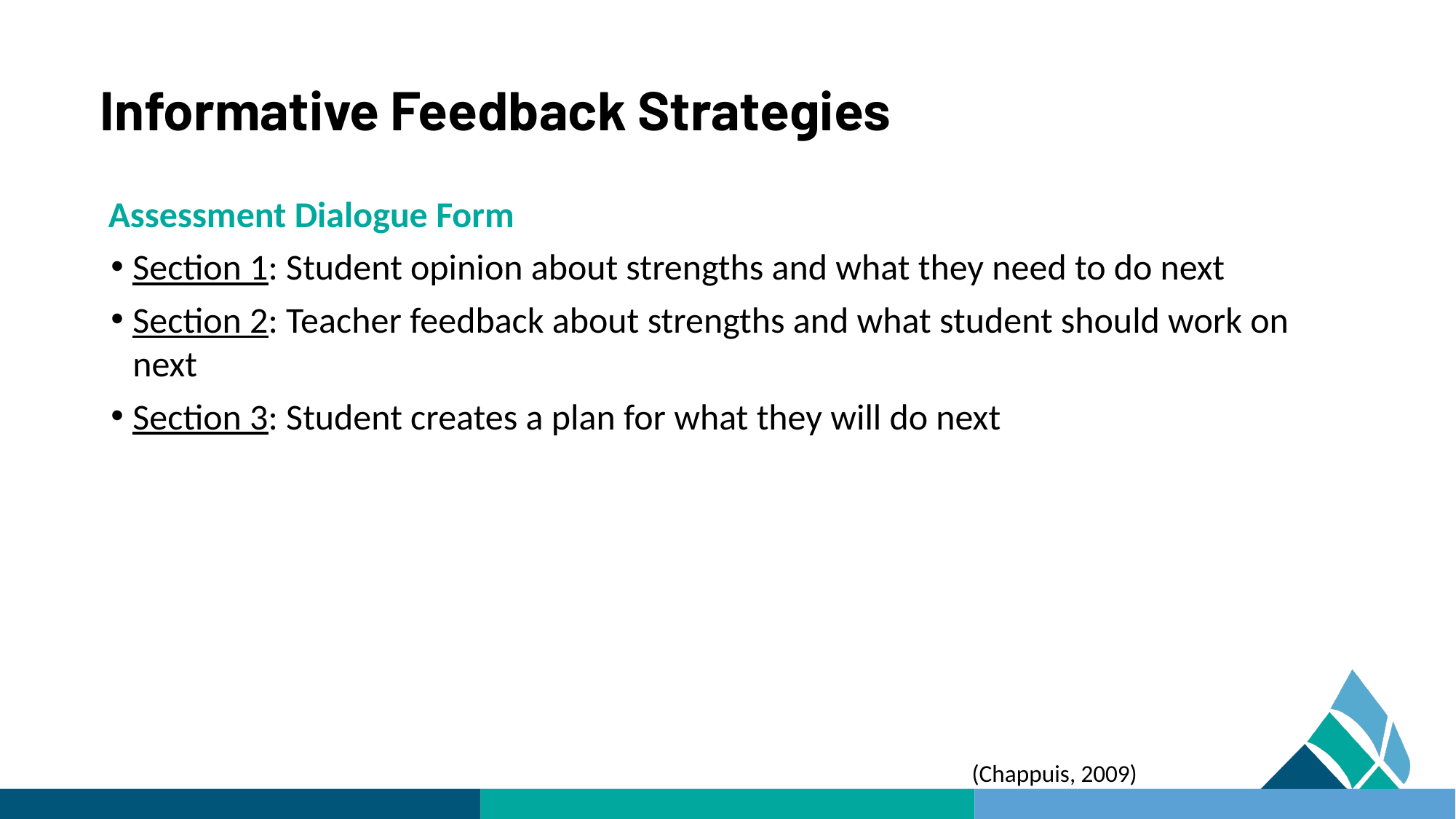

# Informative Feedback Strategies
Assessment Dialogue Form
Section 1: Student opinion about strengths and what they need to do next
Section 2: Teacher feedback about strengths and what student should work on next
Section 3: Student creates a plan for what they will do next

(Chappuis, 2009)